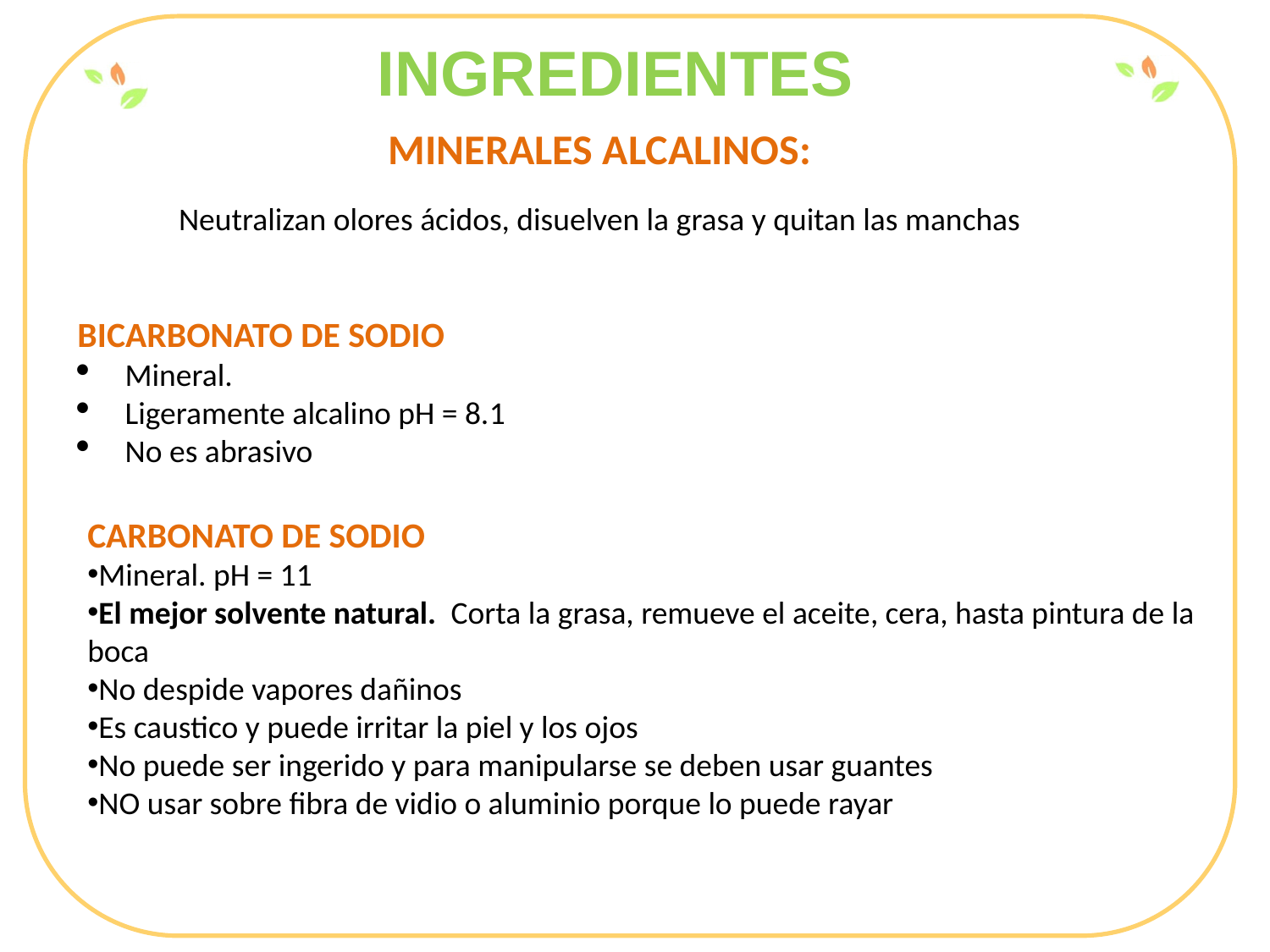

INGREDIENTES
MINERALES ALCALINOS:

Neutralizan olores ácidos, disuelven la grasa y quitan las manchas
BICARBONATO DE SODIO
Mineral.
Ligeramente alcalino pH = 8.1
No es abrasivo

CARBONATO DE SODIO
Mineral. pH = 11
El mejor solvente natural.  Corta la grasa, remueve el aceite, cera, hasta pintura de la boca
No despide vapores dañinos
Es caustico y puede irritar la piel y los ojos
No puede ser ingerido y para manipularse se deben usar guantes
NO usar sobre fibra de vidio o aluminio porque lo puede rayar